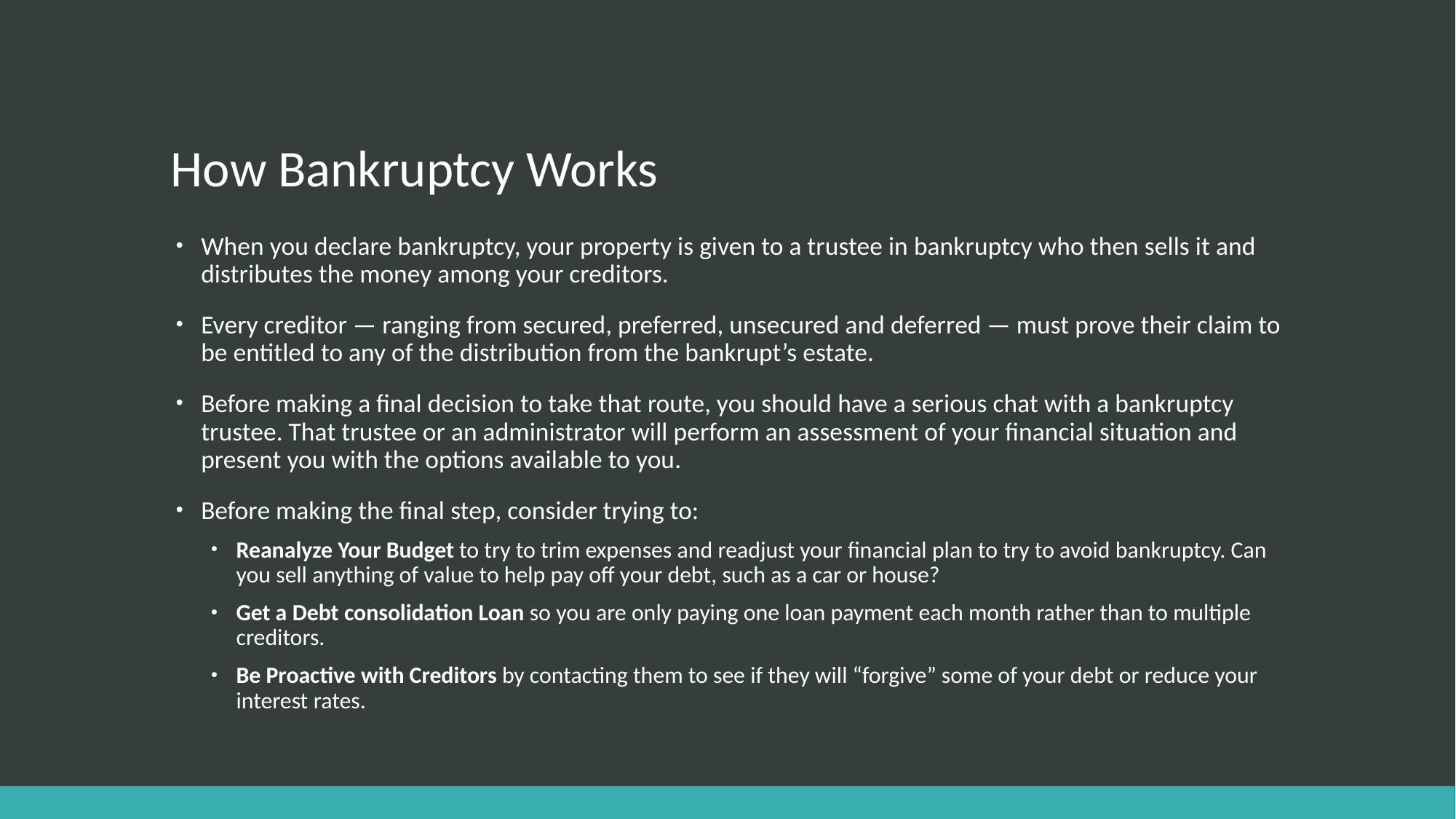

# How Bankruptcy Works
When you declare bankruptcy, your property is given to a trustee in bankruptcy who then sells it and distributes the money among your creditors.
Every creditor — ranging from secured, preferred, unsecured and deferred — must prove their claim to be entitled to any of the distribution from the bankrupt’s estate.
Before making a final decision to take that route, you should have a serious chat with a bankruptcy trustee. That trustee or an administrator will perform an assessment of your financial situation and present you with the options available to you.
Before making the final step, consider trying to:
Reanalyze Your Budget to try to trim expenses and readjust your financial plan to try to avoid bankruptcy. Can you sell anything of value to help pay off your debt, such as a car or house?
Get a Debt consolidation Loan so you are only paying one loan payment each month rather than to multiple creditors.
Be Proactive with Creditors by contacting them to see if they will “forgive” some of your debt or reduce your interest rates.